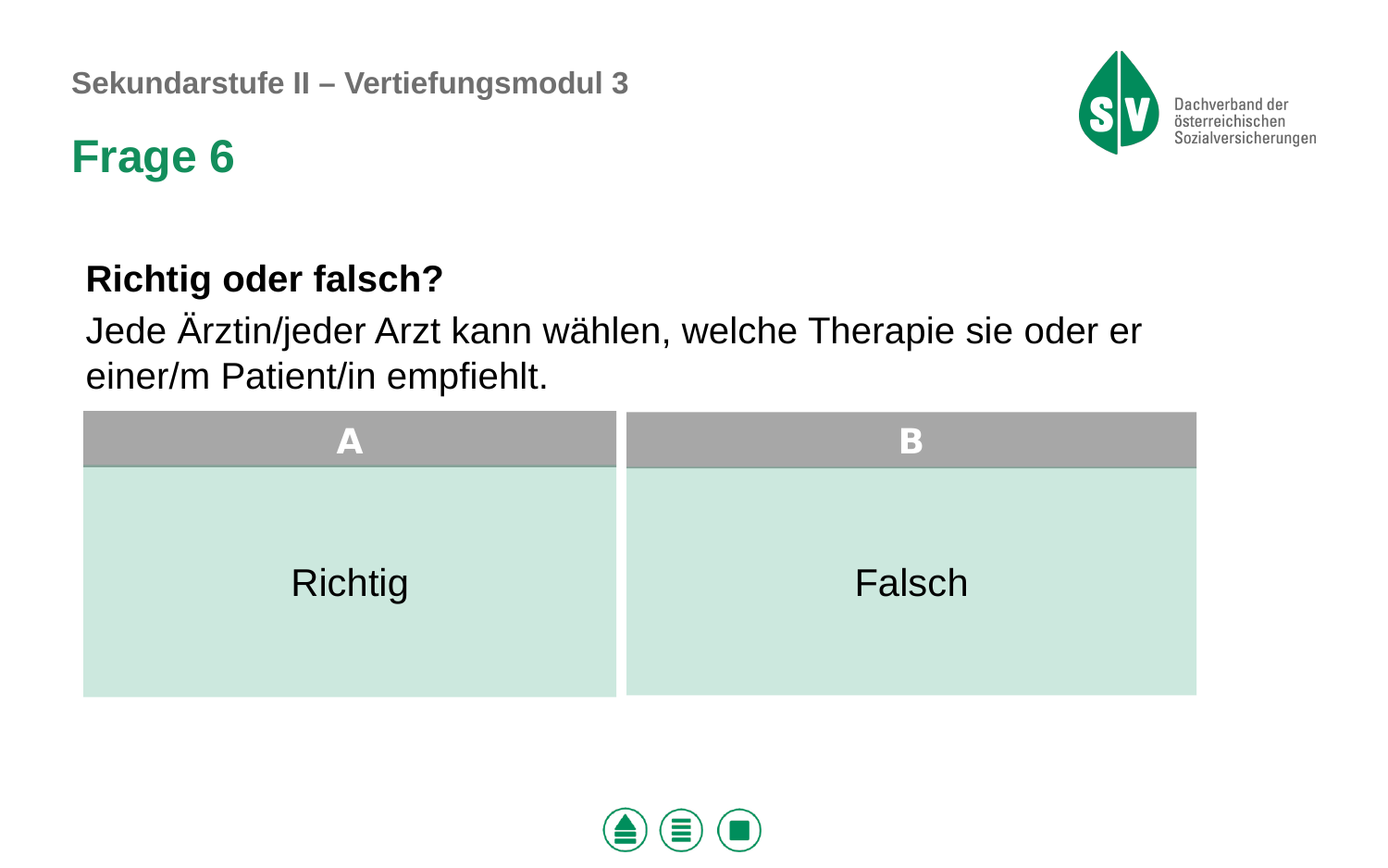

Frage 6
Richtig oder falsch?
Jede Ärztin/jeder Arzt kann wählen, welche Therapie sie oder er einer/m Patient/in empfiehlt.
Richtig
Falsch
26